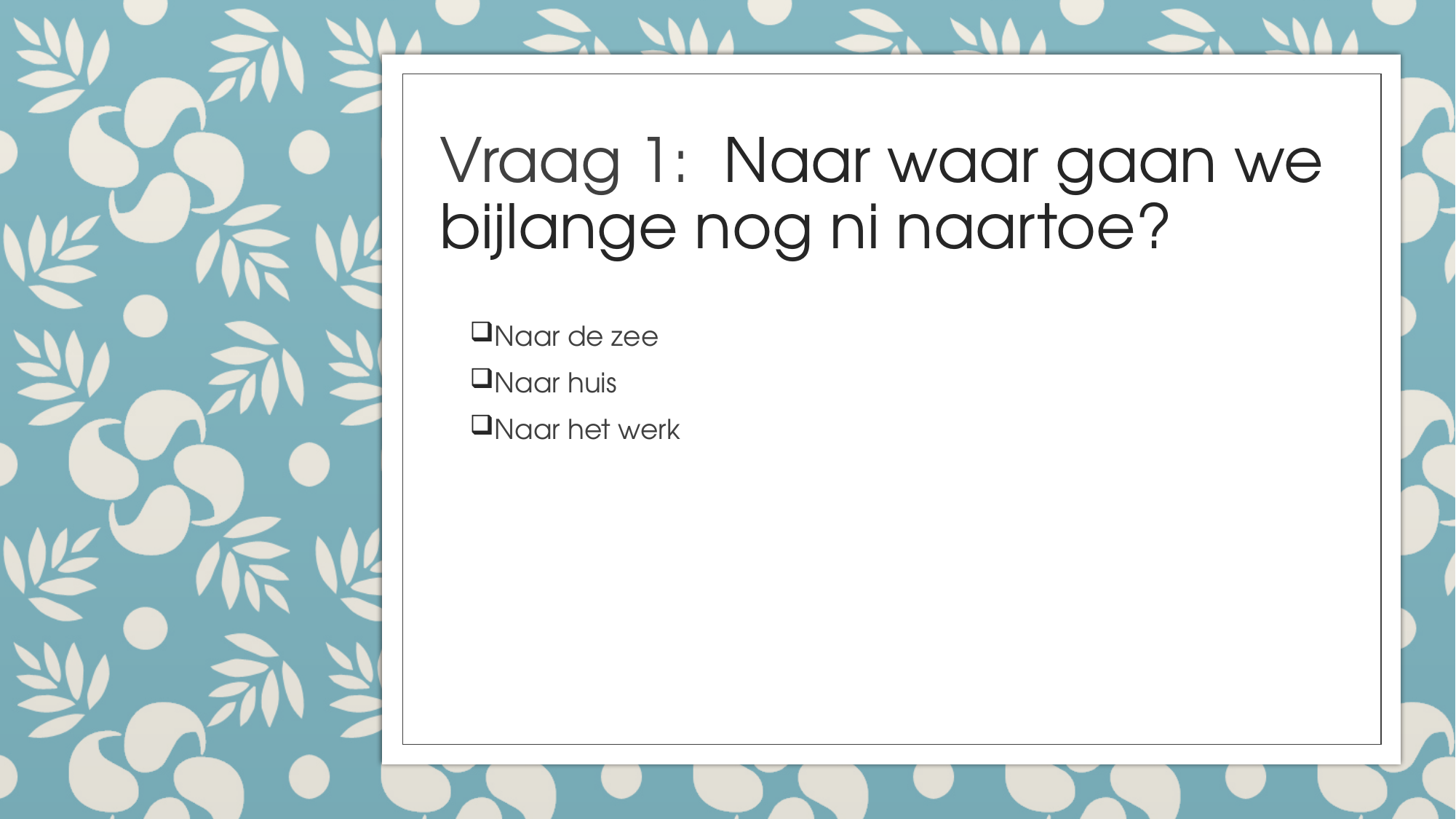

# Vraag 1:  Naar waar gaan we bijlange nog ni naartoe?
Naar de zee
Naar huis
Naar het werk